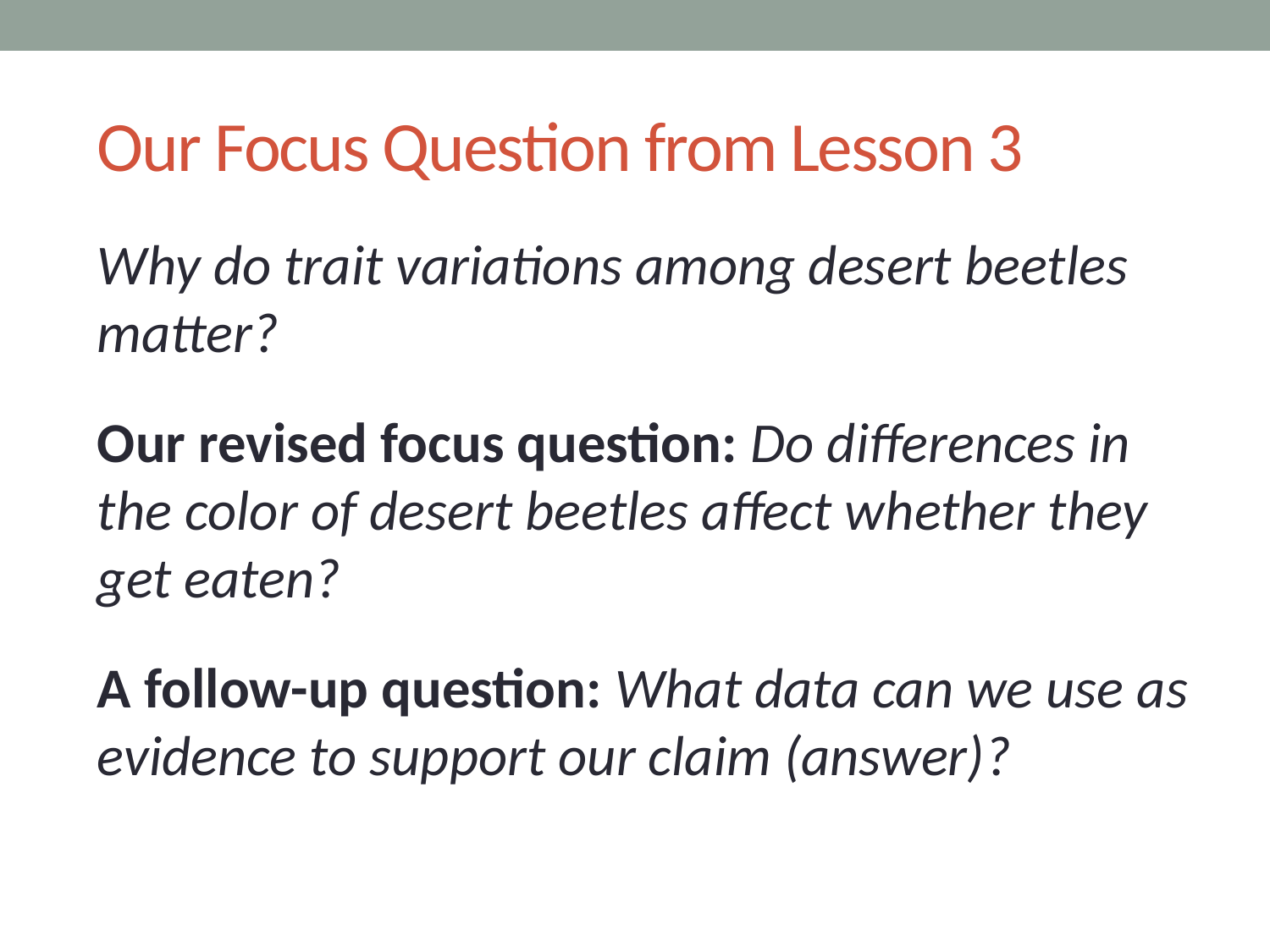

# Our Focus Question from Lesson 3
Why do trait variations among desert beetles matter?
Our revised focus question: Do differences in the color of desert beetles affect whether they get eaten?
A follow-up question: What data can we use as evidence to support our claim (answer)?